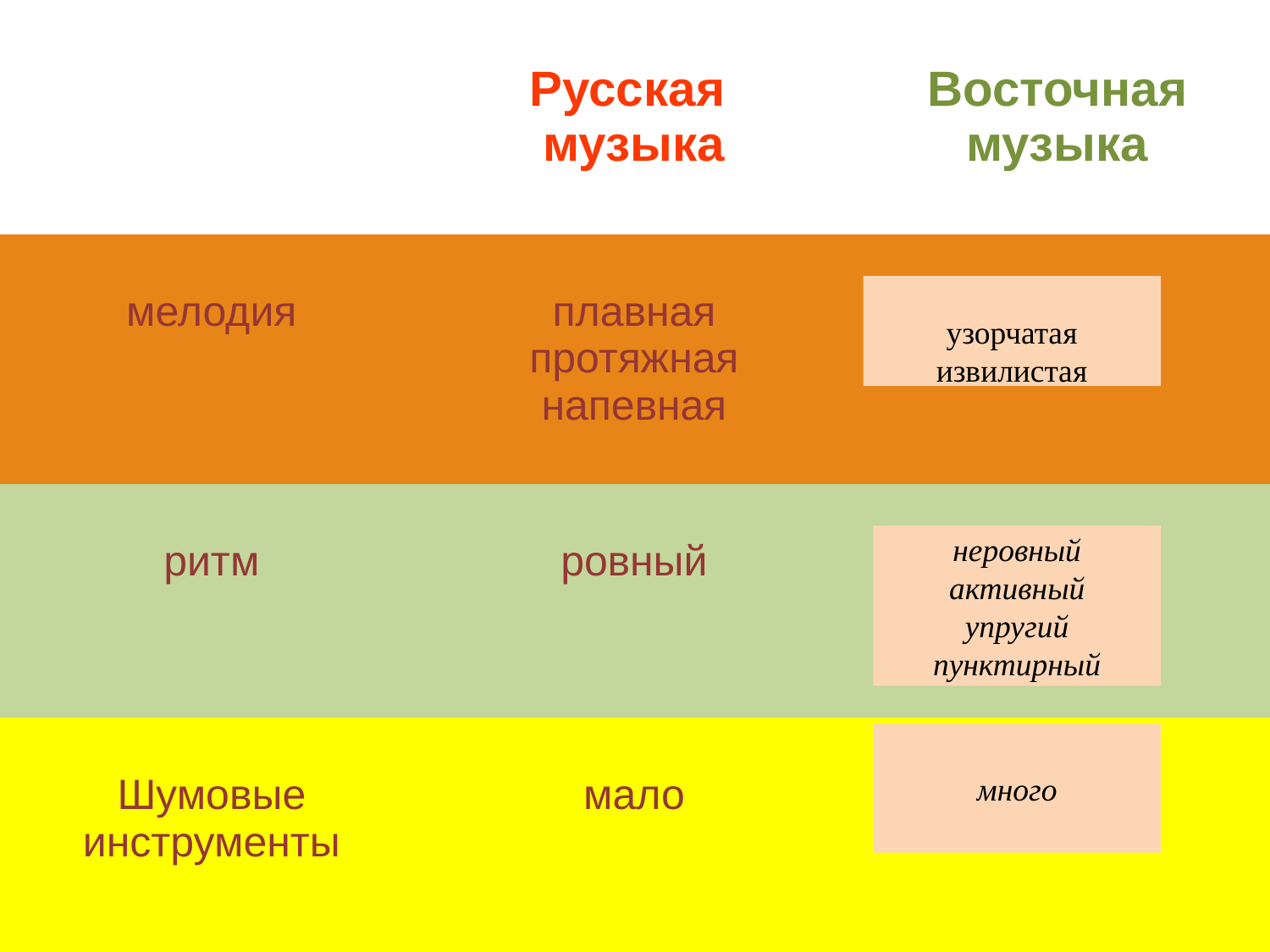

|  | Русская музыка | Восточная музыка |
| --- | --- | --- |
| мелодия | плавная протяжная напевная |  |
| ритм | ровный |  |
| Шумовые инструменты | мало |  |

узорчатая извилистая
неровный
активный
упругий
пунктирный
много